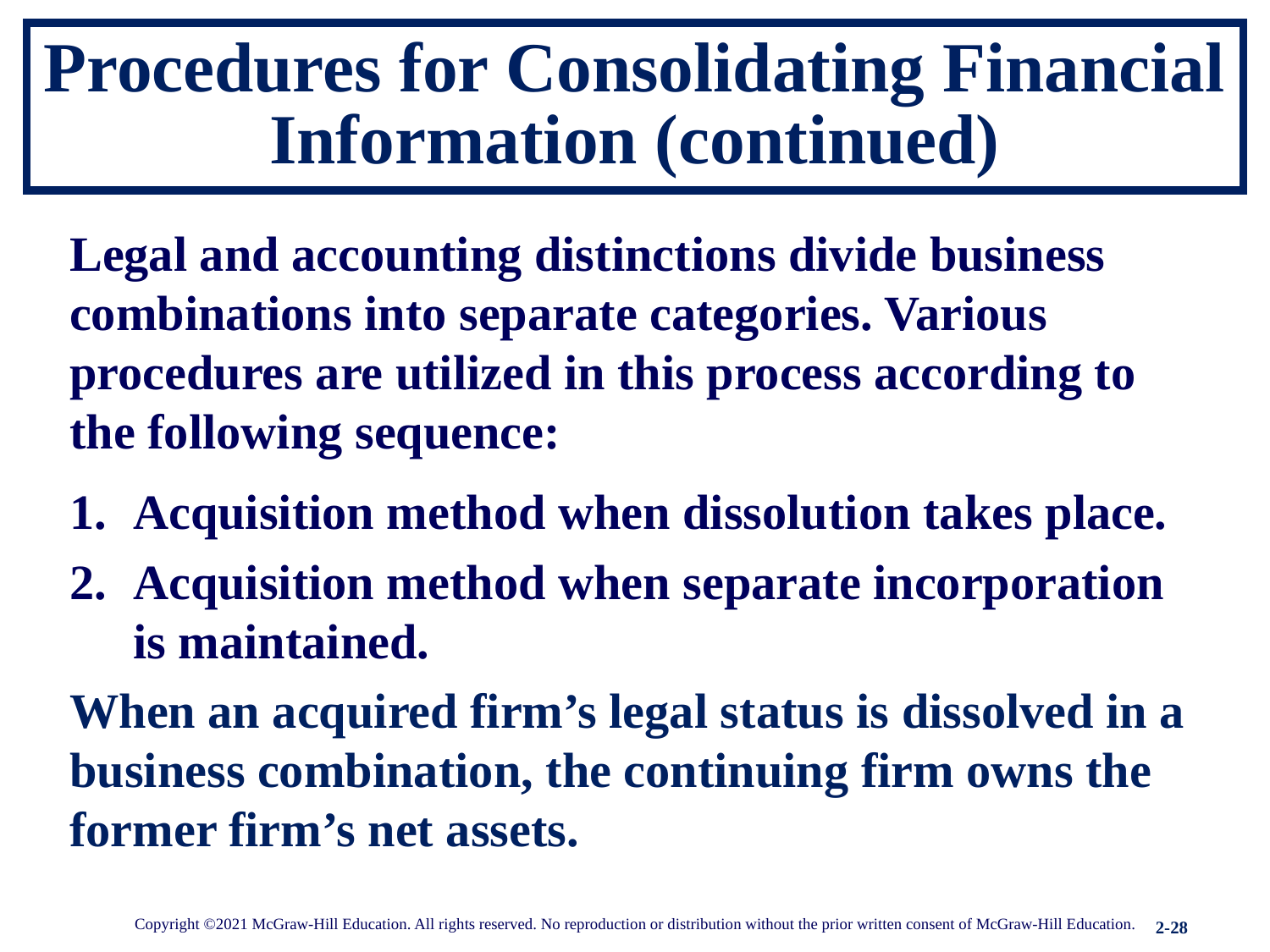

# Procedures for Consolidating Financial Information (continued)
Legal and accounting distinctions divide business combinations into separate categories. Various procedures are utilized in this process according to the following sequence:
Acquisition method when dissolution takes place.
Acquisition method when separate incorporation is maintained.
When an acquired firm’s legal status is dissolved in a business combination, the continuing firm owns the former firm’s net assets.
Copyright ©2021 McGraw-Hill Education. All rights reserved. No reproduction or distribution without the prior written consent of McGraw-Hill Education.
2-28